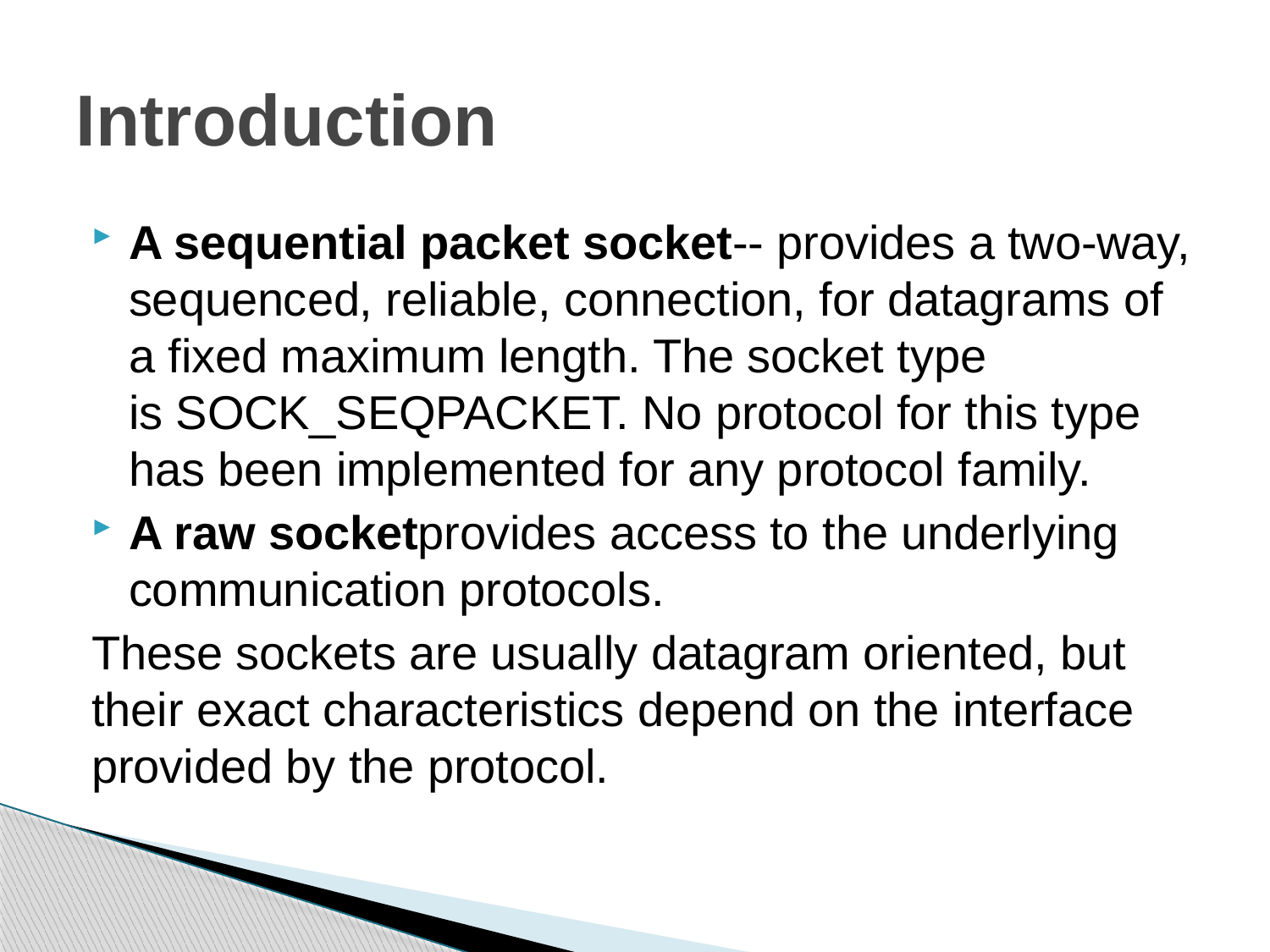

# Introduction
A sequential packet socket-- provides a two-way, sequenced, reliable, connection, for datagrams of a fixed maximum length. The socket type is SOCK_SEQPACKET. No protocol for this type has been implemented for any protocol family.
A raw socketprovides access to the underlying communication protocols.
These sockets are usually datagram oriented, but their exact characteristics depend on the interface provided by the protocol.